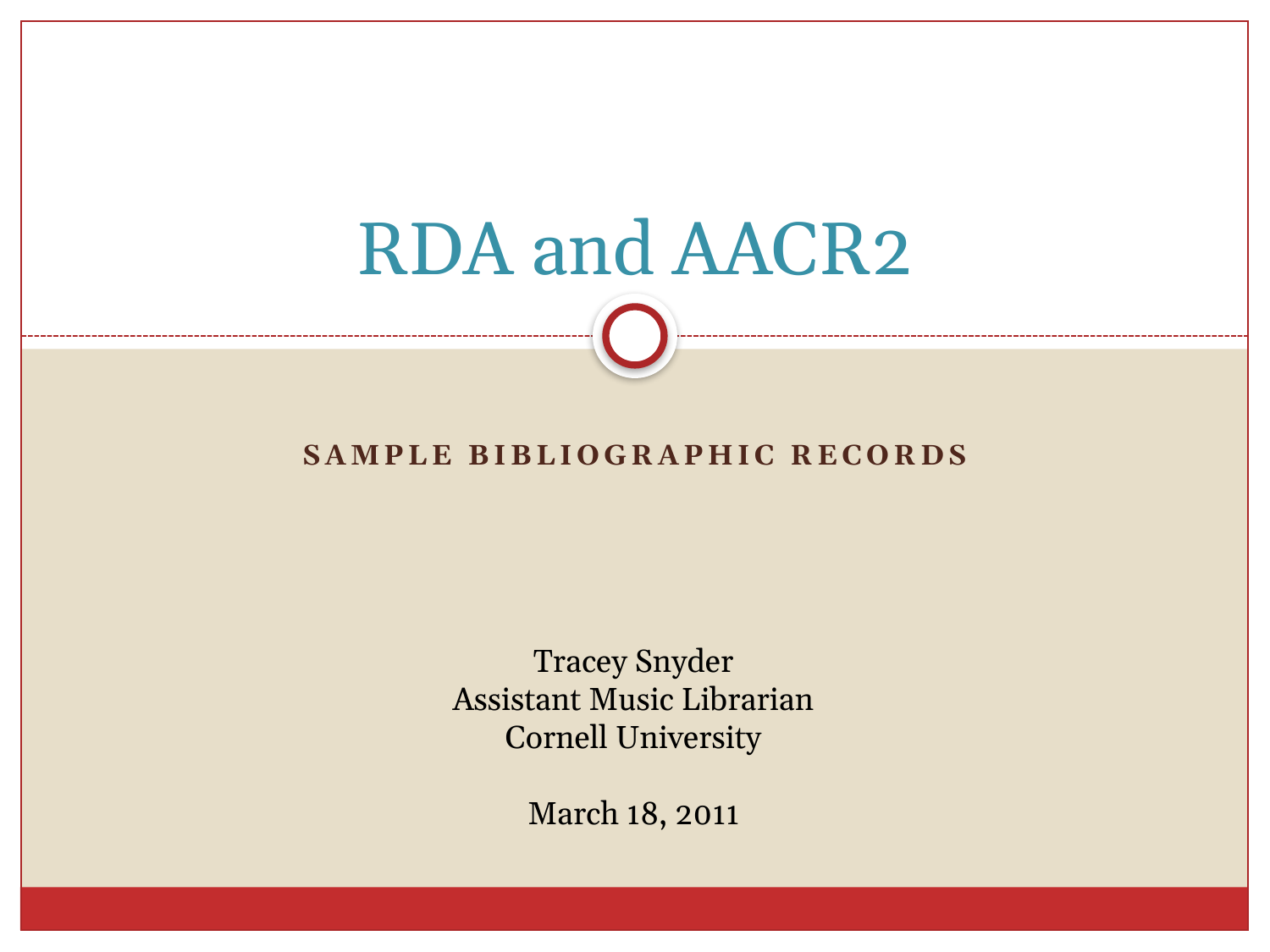

# RDA and AACR2

Sample bibliographic records
Tracey Snyder
Assistant Music Librarian
Cornell University

March 18, 2011